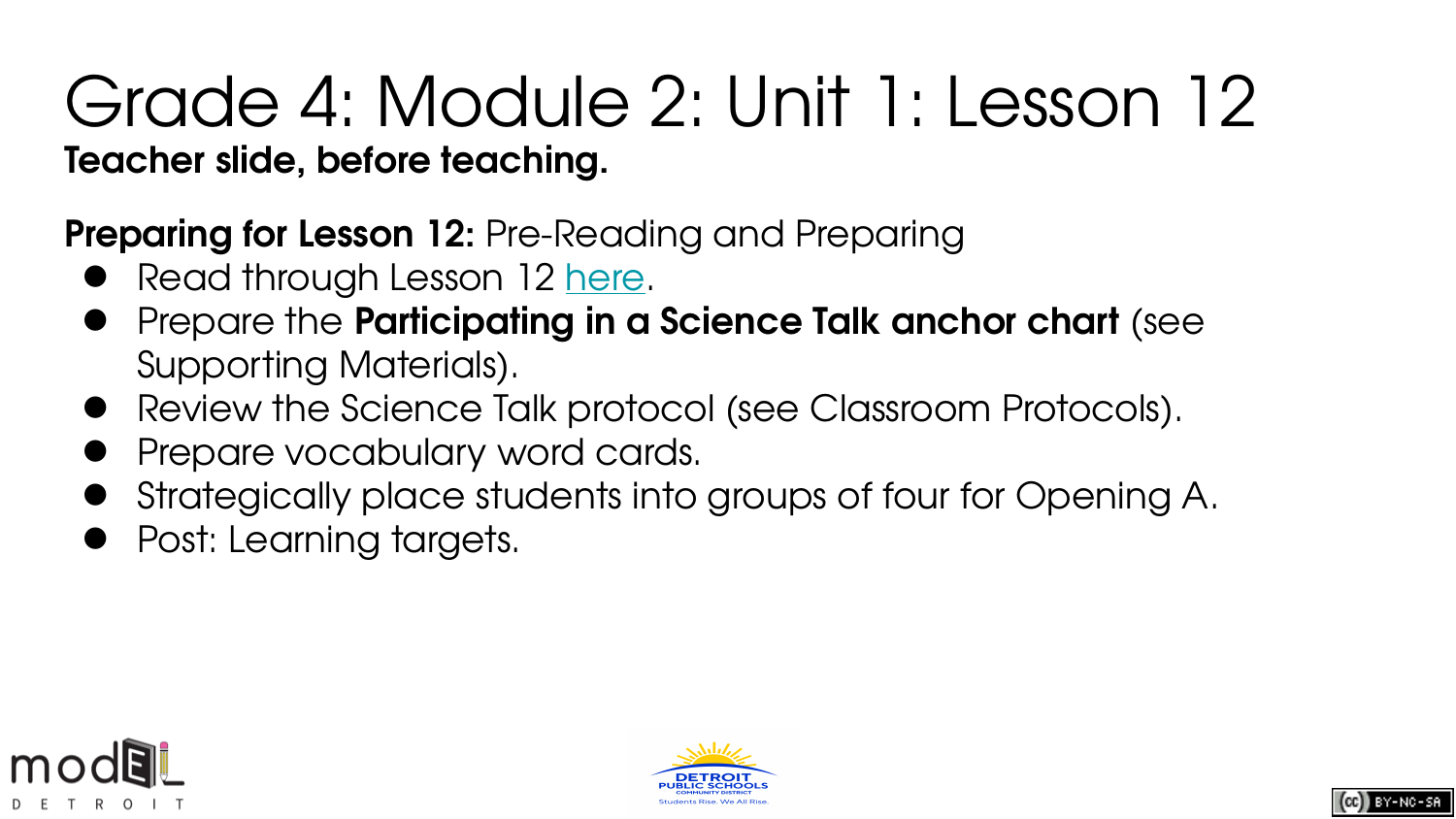

# Grade 4: Module 2: Unit 1: Lesson 12
Teacher slide, before teaching.

Preparing for Lesson 12: Pre-Reading and Preparing
Read through Lesson 12 here.
Prepare the Participating in a Science Talk anchor chart (see Supporting Materials).
Review the Science Talk protocol (see Classroom Protocols).
Prepare vocabulary word cards.
Strategically place students into groups of four for Opening A.
Post: Learning targets.